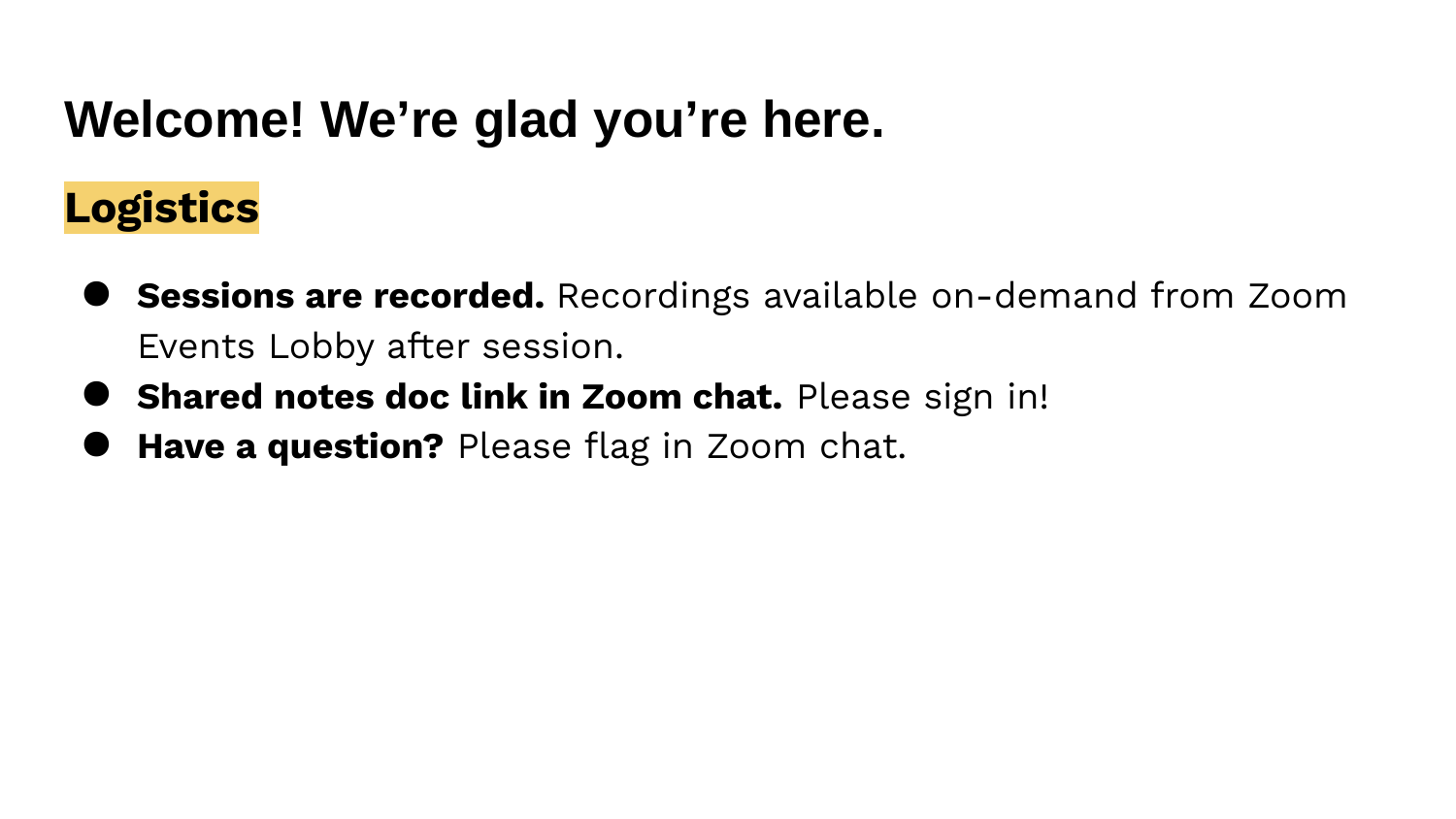

# Welcome! We’re glad you’re here.
Logistics
Sessions are recorded. Recordings available on-demand from Zoom Events Lobby after session.
Shared notes doc link in Zoom chat. Please sign in!
Have a question? Please flag in Zoom chat.